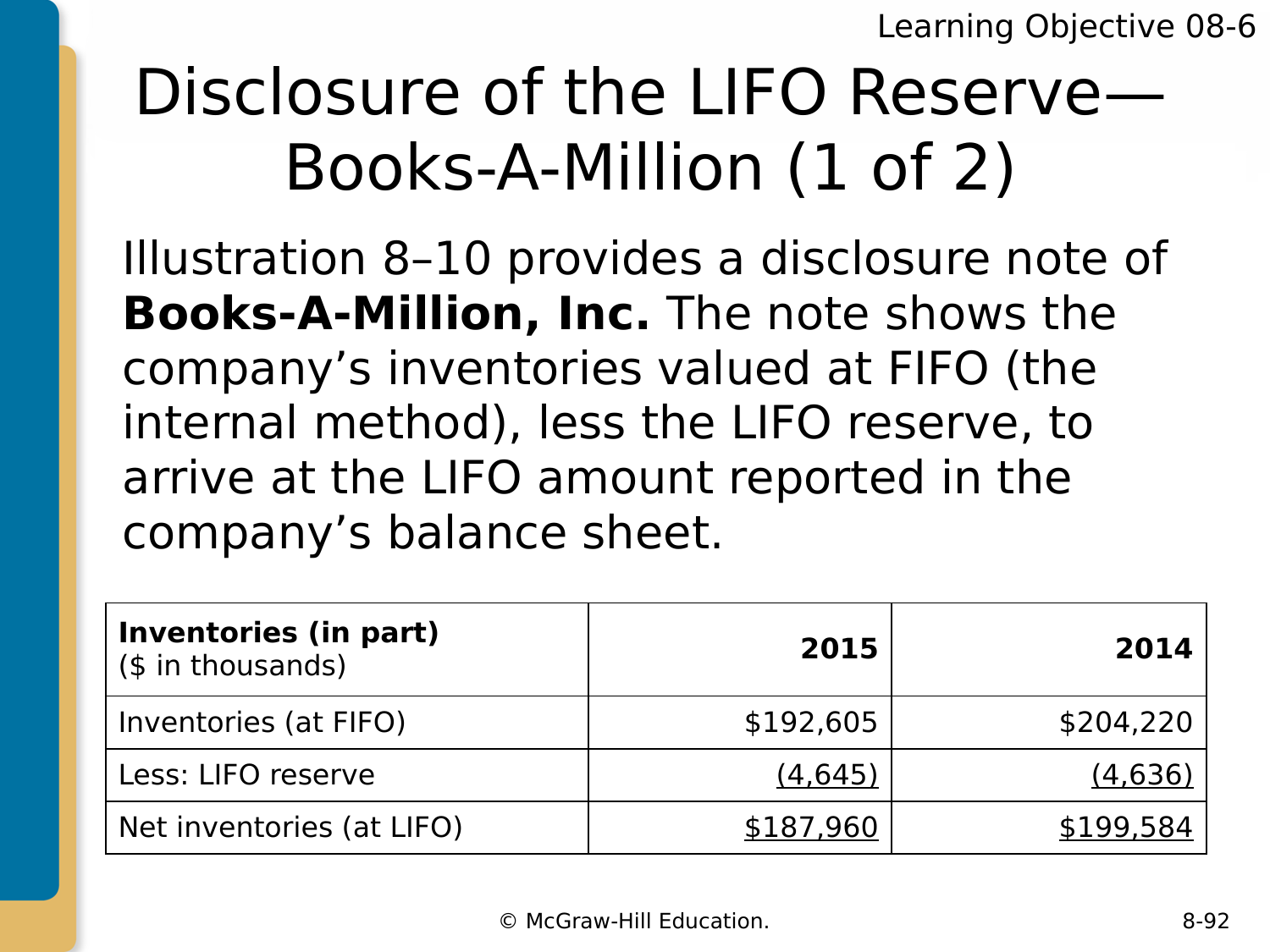

Learning Objective 08-6
# Disclosure of the LIFO Reserve—Books-A-Million (1 of 2)
Illustration 8–10 provides a disclosure note of Books-A-Million, Inc. The note shows the company’s inventories valued at FIFO (the internal method), less the LIFO reserve, to arrive at the LIFO amount reported in the company’s balance sheet.
| Inventories (in part) ($ in thousands) | 2015 | 2014 |
| --- | --- | --- |
| Inventories (at FIFO) | $192,605 | $204,220 |
| Less: LIFO reserve | (4,645) | (4,636) |
| Net inventories (at LIFO) | $187,960 | $199,584 |